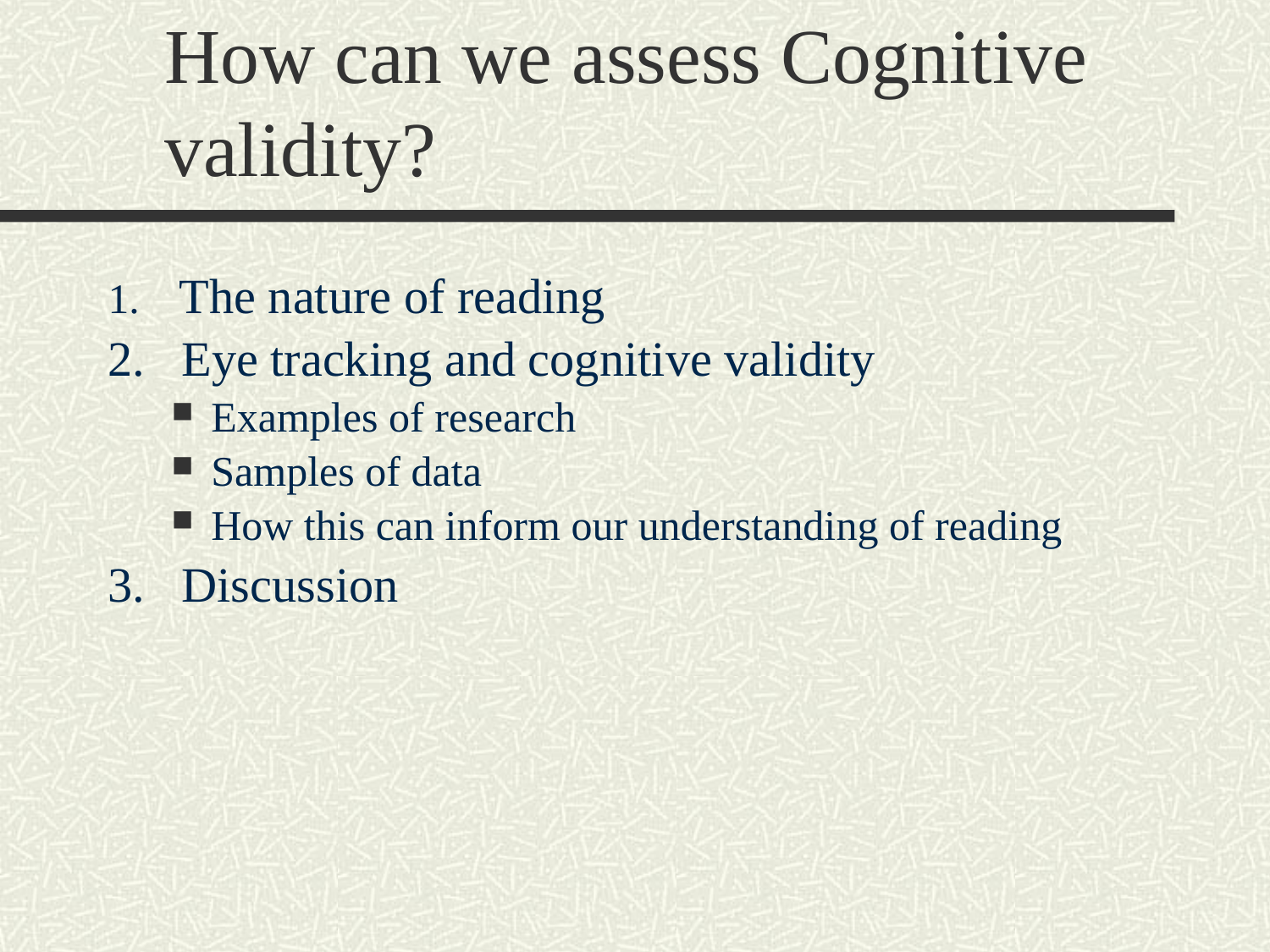

# How can we assess Cognitive validity?
The nature of reading
2.   Eye tracking and cognitive validity
Examples of research
Samples of data
How this can inform our understanding of reading
3.   Discussion